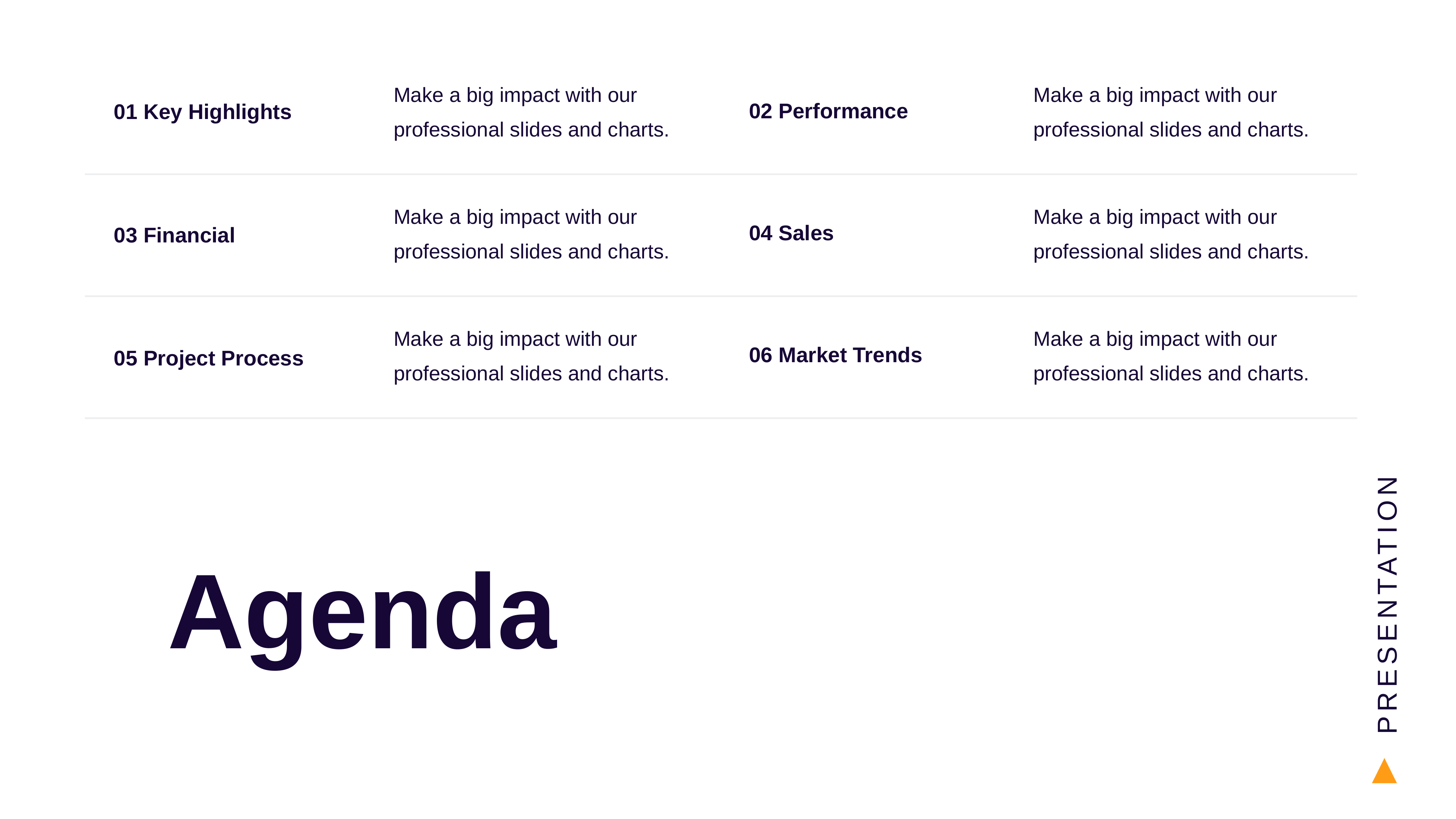

Make a big impact with our professional slides and charts.
Make a big impact with our professional slides and charts.
02 Performance
01 Key Highlights
Make a big impact with our professional slides and charts.
Make a big impact with our professional slides and charts.
04 Sales
03 Financial
Make a big impact with our professional slides and charts.
Make a big impact with our professional slides and charts.
06 Market Trends
05 Project Process
PRESENTATION
Agenda